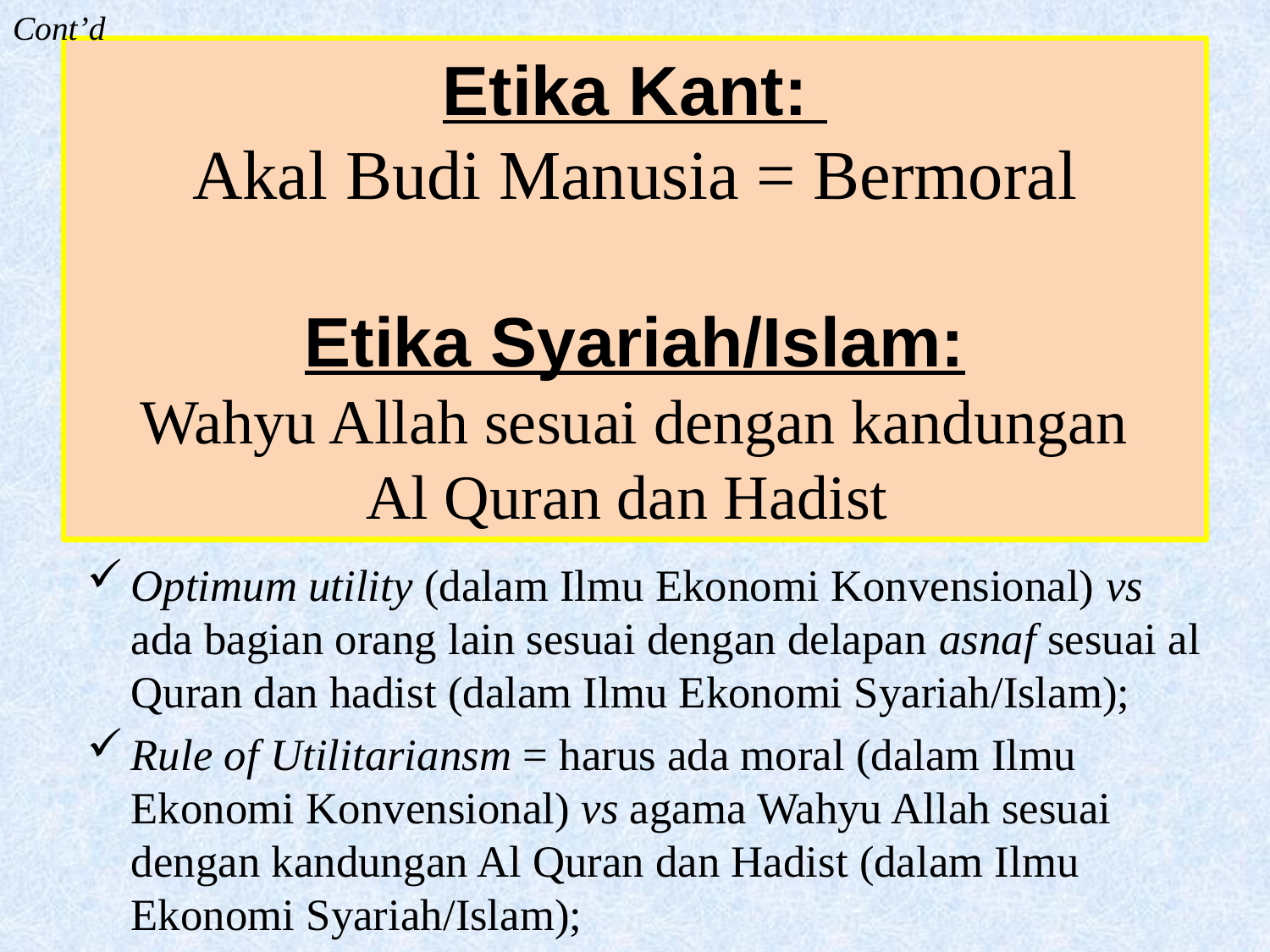

Cont’d
# Etika Kant: Akal Budi Manusia = Bermoral Etika Syariah/Islam: Wahyu Allah sesuai dengan kandungan Al Quran dan Hadist
Optimum utility (dalam Ilmu Ekonomi Konvensional) vs ada bagian orang lain sesuai dengan delapan asnaf sesuai al Quran dan hadist (dalam Ilmu Ekonomi Syariah/Islam);
Rule of Utilitariansm = harus ada moral (dalam Ilmu Ekonomi Konvensional) vs agama Wahyu Allah sesuai dengan kandungan Al Quran dan Hadist (dalam Ilmu Ekonomi Syariah/Islam);